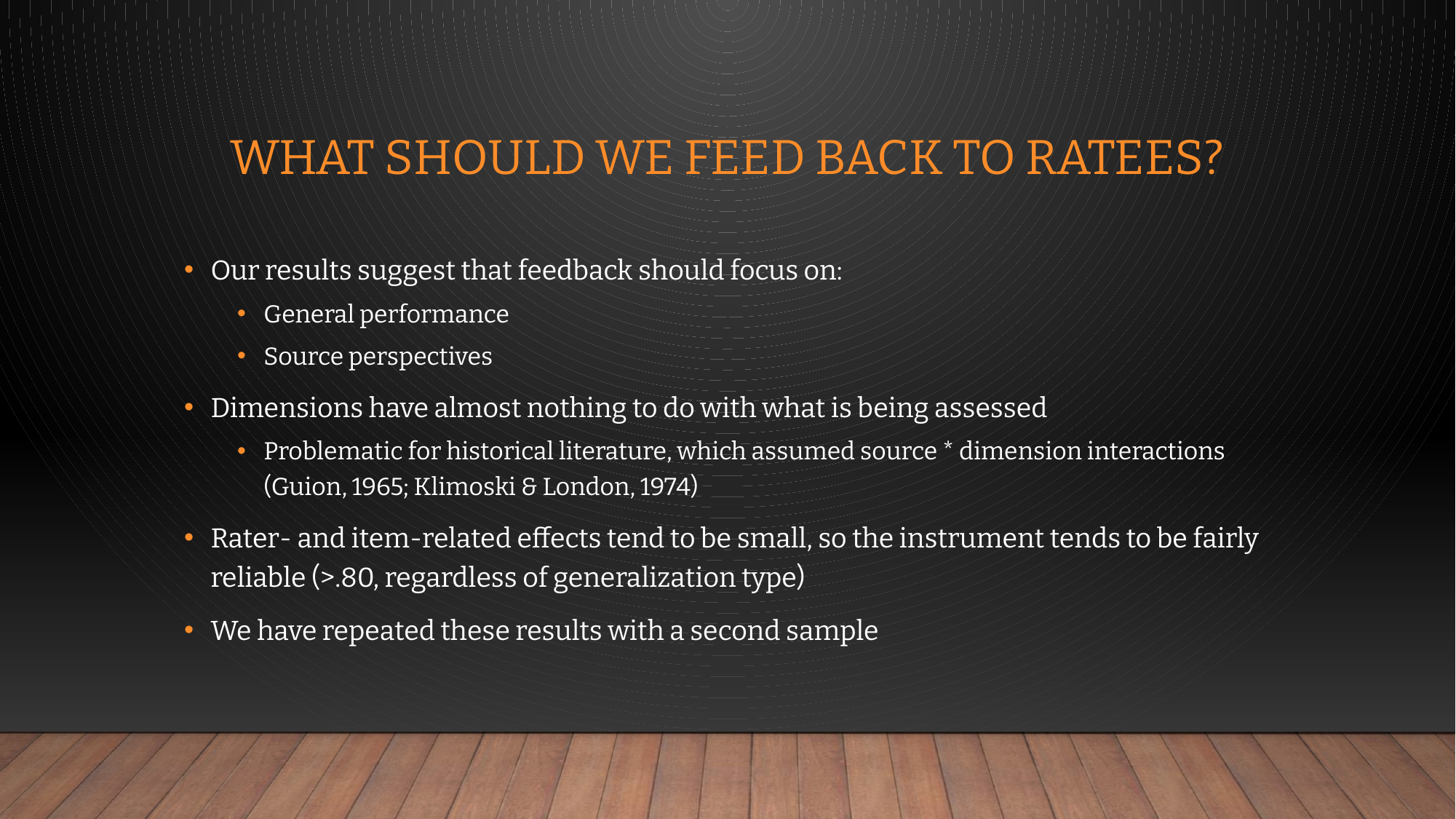

# What Should We Feed Back to Ratees?
Our results suggest that feedback should focus on:
General performance
Source perspectives
Dimensions have almost nothing to do with what is being assessed
Problematic for historical literature, which assumed source * dimension interactions (Guion, 1965; Klimoski & London, 1974)
Rater- and item-related effects tend to be small, so the instrument tends to be fairly reliable (>.80, regardless of generalization type)
We have repeated these results with a second sample